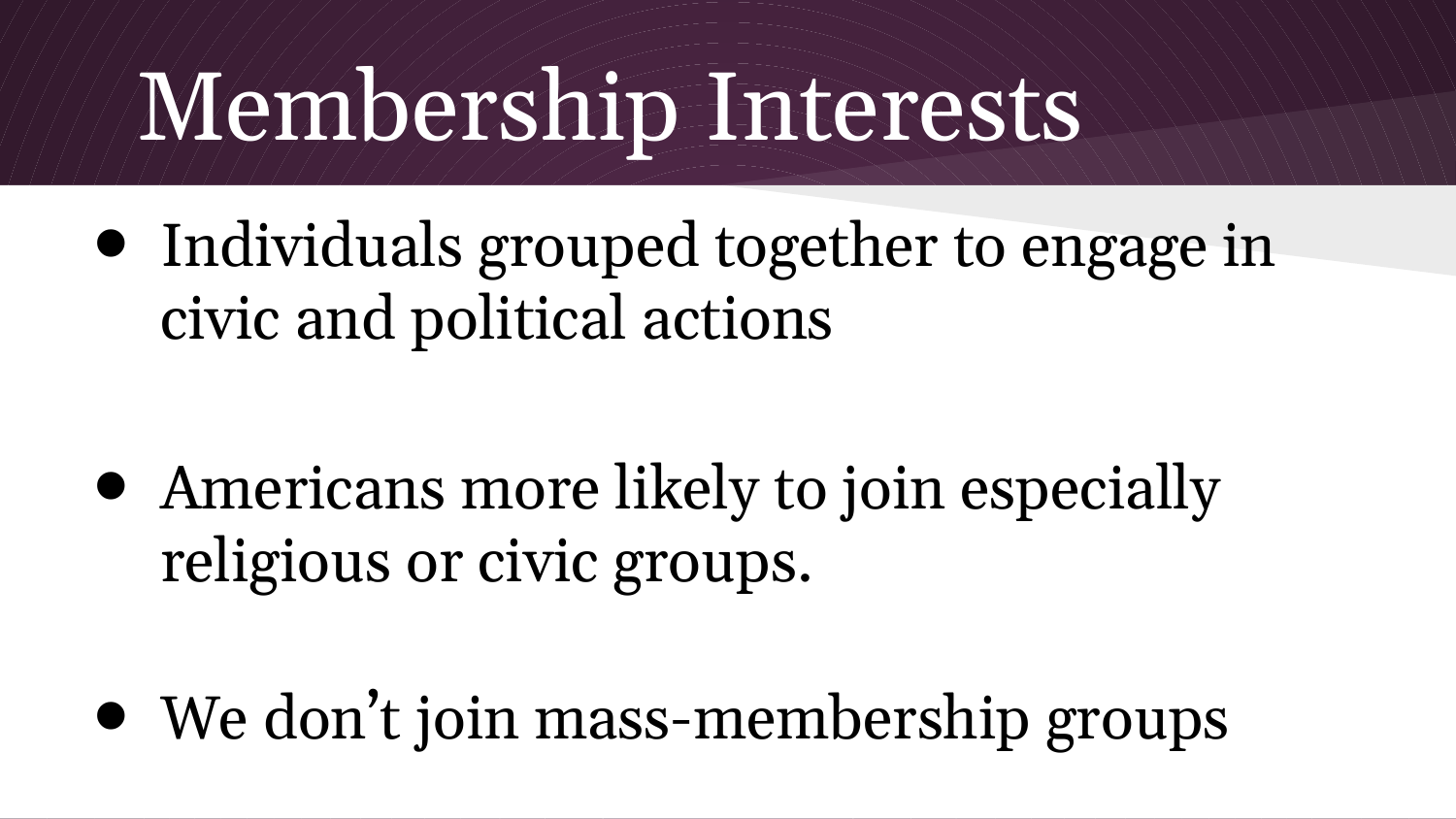

# Membership Interests
Individuals grouped together to engage in civic and political actions

Americans more likely to join especially religious or civic groups.

We don’t join mass-membership groups